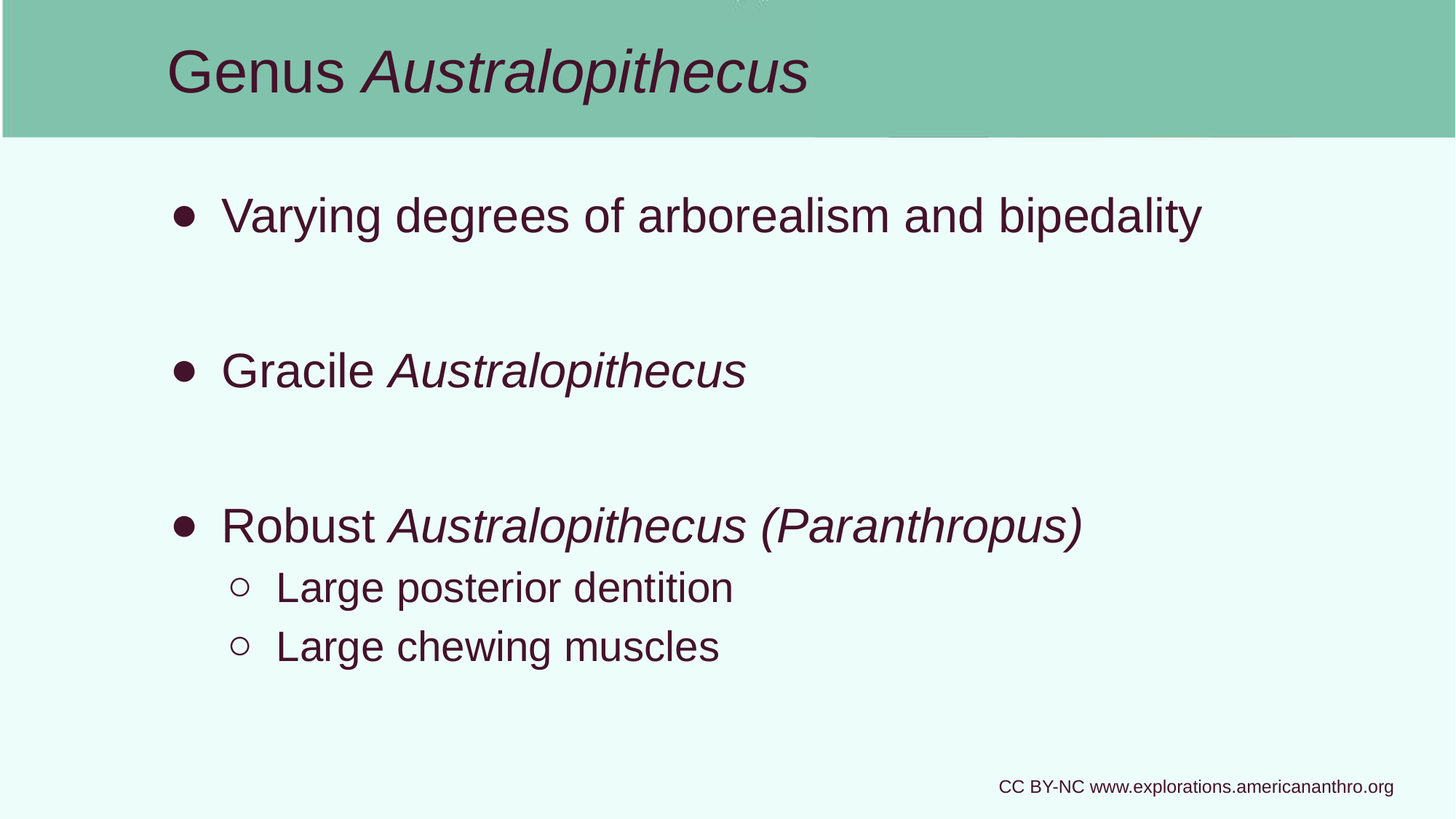

# Genus Australopithecus
Varying degrees of arborealism and bipedality

Gracile Australopithecus

Robust Australopithecus (Paranthropus)
Large posterior dentition
Large chewing muscles